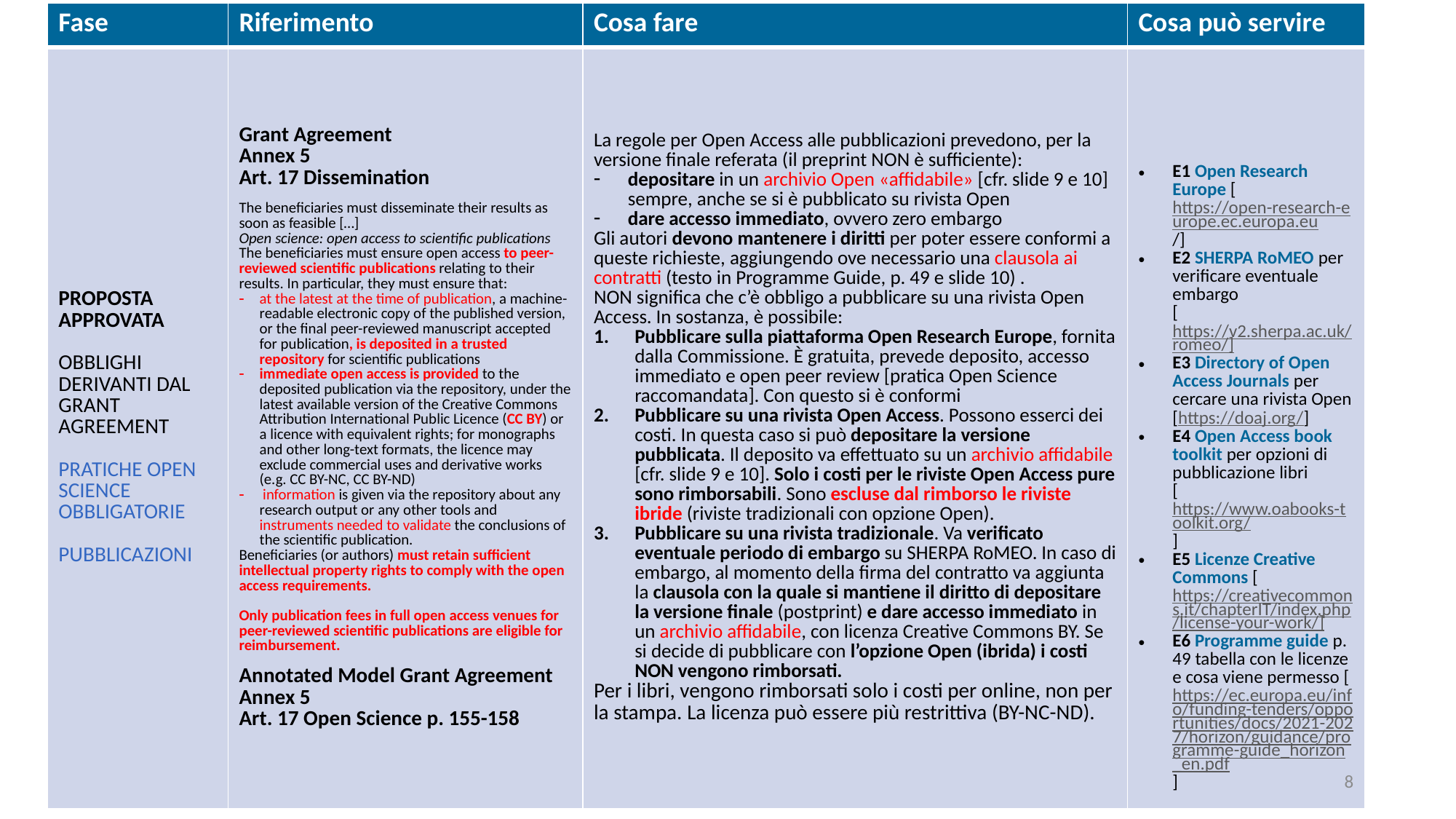

| Fase | Riferimento | Cosa fare | Cosa può servire |
| --- | --- | --- | --- |
| PROPOSTA APPROVATA OBBLIGHI DERIVANTI DAL GRANT AGREEMENT PRATICHE OPEN SCIENCE OBBLIGATORIE PUBBLICAZIONI | Grant Agreement Annex 5 Art. 17 Dissemination The beneficiaries must disseminate their results as soon as feasible […] Open science: open access to scientific publications The beneficiaries must ensure open access to peer-reviewed scientific publications relating to their results. In particular, they must ensure that: at the latest at the time of publication, a machine-readable electronic copy of the published version, or the final peer-reviewed manuscript accepted for publication, is deposited in a trusted repository for scientific publications immediate open access is provided to the deposited publication via the repository, under the latest available version of the Creative Commons Attribution International Public Licence (CC BY) or a licence with equivalent rights; for monographs and other long-text formats, the licence may exclude commercial uses and derivative works (e.g. CC BY-NC, CC BY-ND) information is given via the repository about any research output or any other tools and instruments needed to validate the conclusions of the scientific publication. Beneficiaries (or authors) must retain sufficient intellectual property rights to comply with the open access requirements. Only publication fees in full open access venues for peer-reviewed scientific publications are eligible for reimbursement. Annotated Model Grant Agreement Annex 5 Art. 17 Open Science p. 155-158 | La regole per Open Access alle pubblicazioni prevedono, per la versione finale referata (il preprint NON è sufficiente): depositare in un archivio Open «affidabile» [cfr. slide 9 e 10] sempre, anche se si è pubblicato su rivista Open dare accesso immediato, ovvero zero embargo Gli autori devono mantenere i diritti per poter essere conformi a queste richieste, aggiungendo ove necessario una clausola ai contratti (testo in Programme Guide, p. 49 e slide 10) . NON significa che c’è obbligo a pubblicare su una rivista Open Access. In sostanza, è possibile: Pubblicare sulla piattaforma Open Research Europe, fornita dalla Commissione. È gratuita, prevede deposito, accesso immediato e open peer review [pratica Open Science raccomandata]. Con questo si è conformi Pubblicare su una rivista Open Access. Possono esserci dei costi. In questa caso si può depositare la versione pubblicata. Il deposito va effettuato su un archivio affidabile [cfr. slide 9 e 10]. Solo i costi per le riviste Open Access pure sono rimborsabili. Sono escluse dal rimborso le riviste ibride (riviste tradizionali con opzione Open). Pubblicare su una rivista tradizionale. Va verificato eventuale periodo di embargo su SHERPA RoMEO. In caso di embargo, al momento della firma del contratto va aggiunta la clausola con la quale si mantiene il diritto di depositare la versione finale (postprint) e dare accesso immediato in un archivio affidabile, con licenza Creative Commons BY. Se si decide di pubblicare con l’opzione Open (ibrida) i costi NON vengono rimborsati. Per i libri, vengono rimborsati solo i costi per online, non per la stampa. La licenza può essere più restrittiva (BY-NC-ND). | E1 Open Research Europe [https://open-research-europe.ec.europa.eu/] E2 SHERPA RoMEO per verificare eventuale embargo [https://v2.sherpa.ac.uk/romeo/] E3 Directory of Open Access Journals per cercare una rivista Open [https://doaj.org/] E4 Open Access book toolkit per opzioni di pubblicazione libri [https://www.oabooks-toolkit.org/] E5 Licenze Creative Commons [https://creativecommons.it/chapterIT/index.php/license-your-work/] E6 Programme guide p. 49 tabella con le licenze e cosa viene permesso [https://ec.europa.eu/info/funding-tenders/opportunities/docs/2021-2027/horizon/guidance/programme-guide\_horizon\_en.pdf] |
8